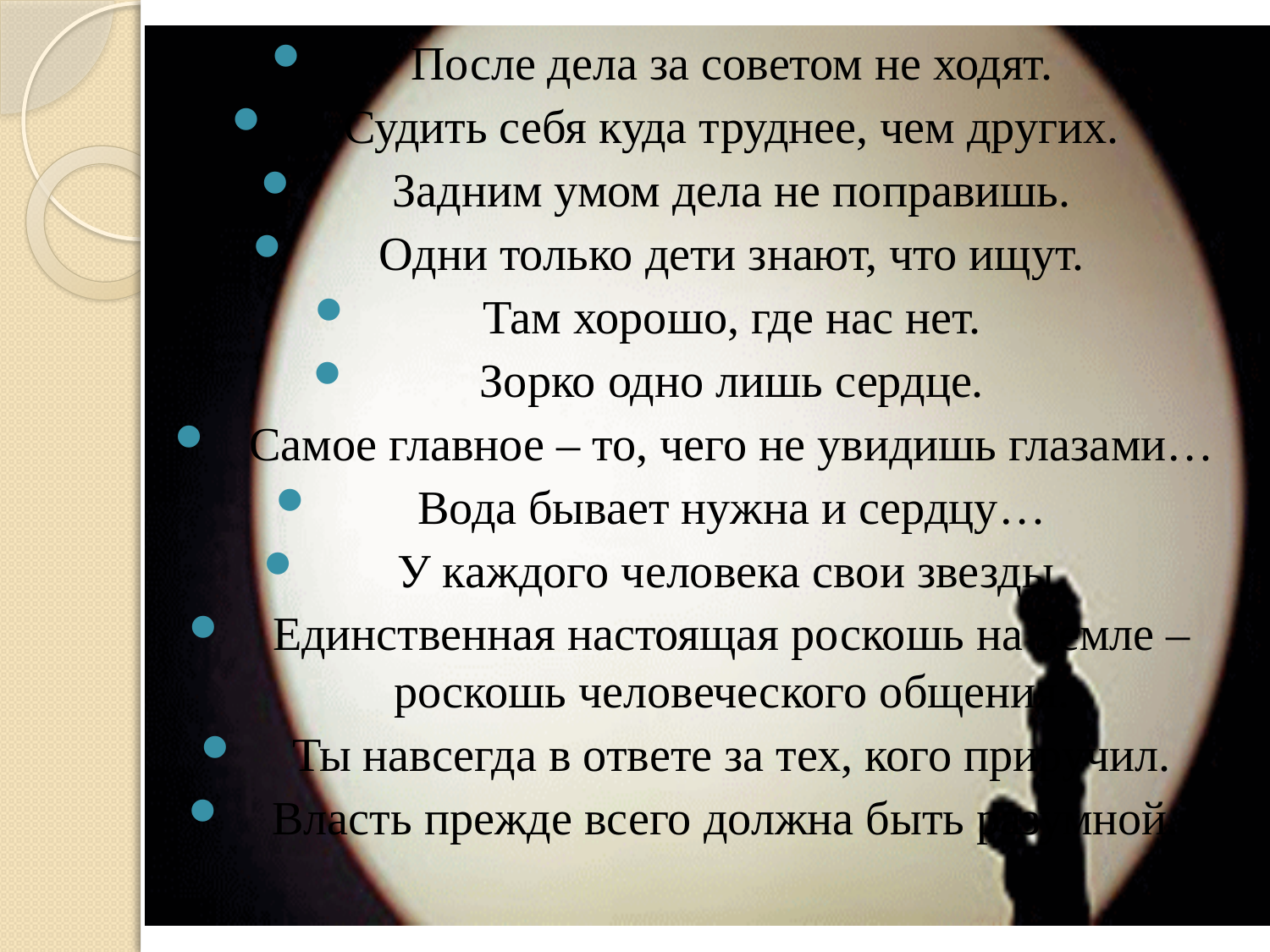

После дела за советом не ходят.
Судить себя куда труднее, чем других.
Задним умом дела не поправишь.
Одни только дети знают, что ищут.
Там хорошо, где нас нет.
Зорко одно лишь сердце.
Самое главное – то, чего не увидишь глазами…
Вода бывает нужна и сердцу…
У каждого человека свои звезды.
Единственная настоящая роскошь на Земле – роскошь человеческого общения.
Ты навсегда в ответе за тех, кого приручил.
Власть прежде всего должна быть разумной.

#